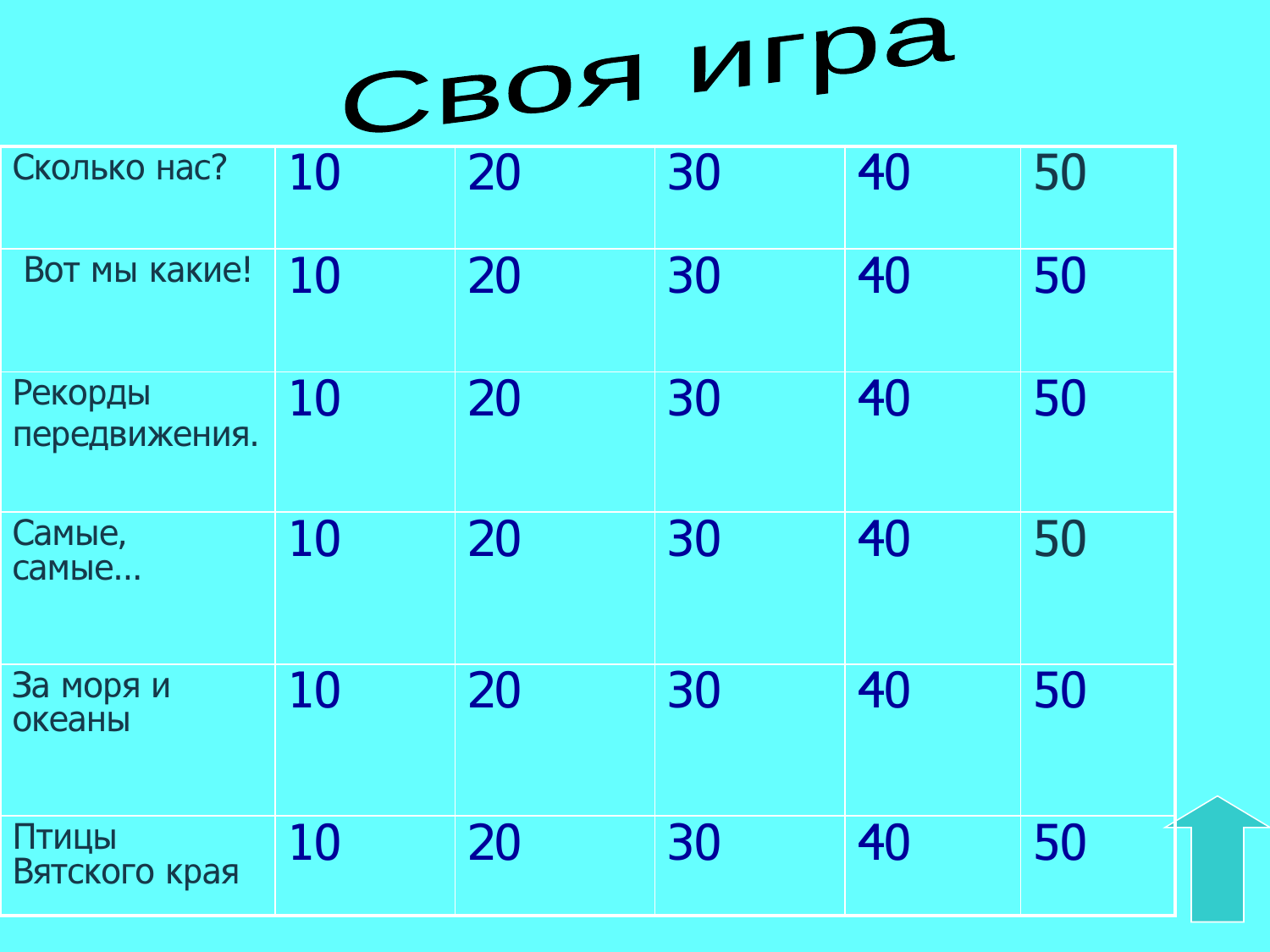

Своя игра

| Сколько нас? | 10 | 20 | 30 | 40 | 50 |
| --- | --- | --- | --- | --- | --- |
| Вот мы какие! | 10 | 20 | 30 | 40 | 50 |
| Рекорды передвижения. | 10 | 20 | 30 | 40 | 50 |
| Самые, самые… | 10 | 20 | 30 | 40 | 50 |
| За моря и океаны | 10 | 20 | 30 | 40 | 50 |
| Птицы Вятского края | 10 | 20 | 30 | 40 | 50 |